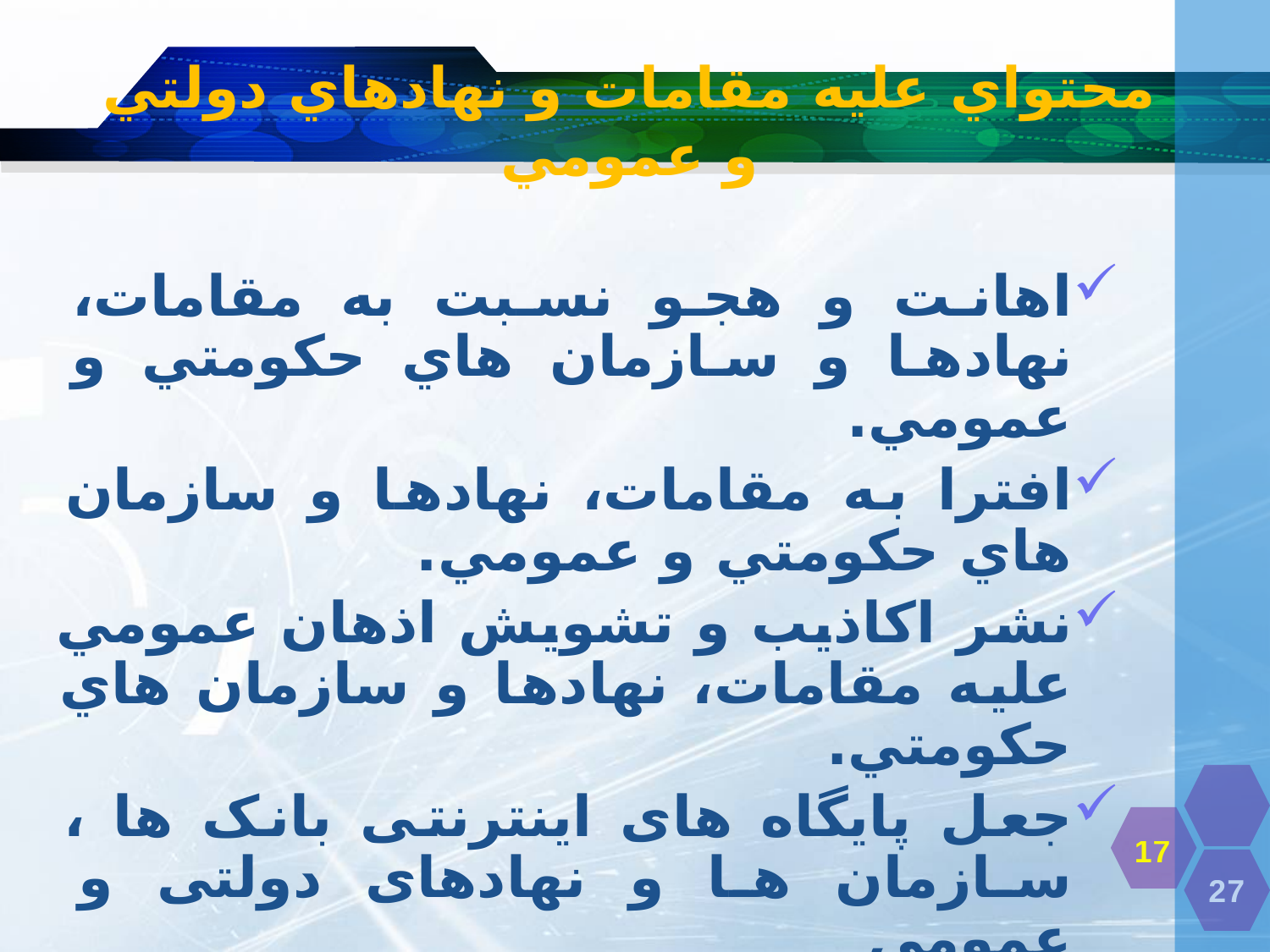

# محتواي عليه مقامات و نهادهاي دولتي و عمومي

اهانت و هجو نسبت به مقامات، نهادها و سازمان هاي حکومتي و عمومي.
افترا به مقامات، نهادها و سازمان هاي حکومتي و عمومي.
نشر اكاذيب و تشويش اذهان عمومي عليه مقامات، نهادها و سازمان هاي حکومتي.
جعل پایگاه های اینترنتی بانک ها ، سازمان ها و نهادهای دولتی و عمومی
17
27